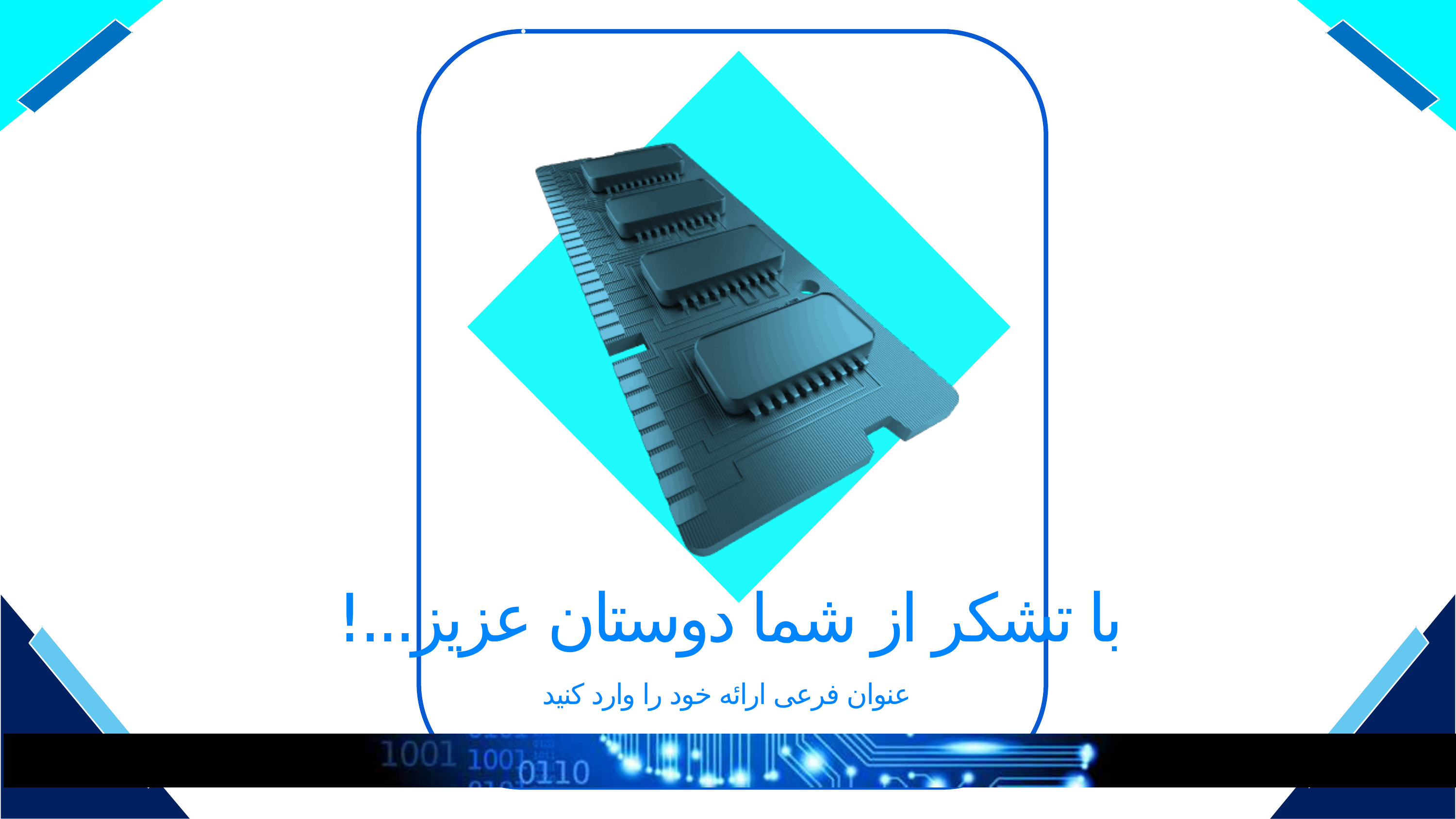

با تشکر از شما دوستان عزیز...!

عنوان فرعی ارائه خود را وارد کنید